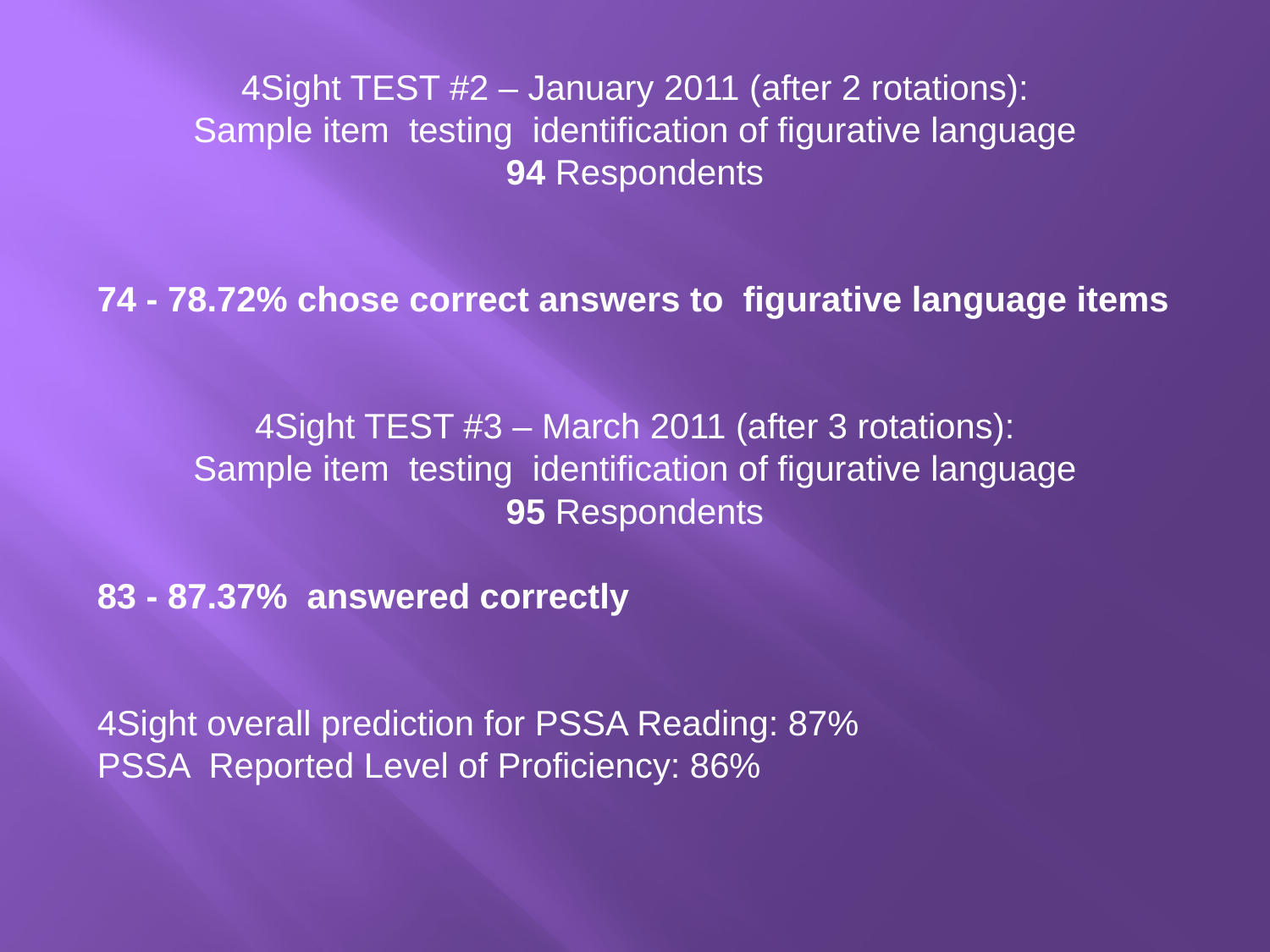

4Sight TEST #2 – January 2011 (after 2 rotations):
Sample item  testing  identification of figurative language
94 Respondents

74 - 78.72% chose correct answers to  figurative language items

4Sight TEST #3 – March 2011 (after 3 rotations):
Sample item  testing  identification of figurative language
95 Respondents

83 - 87.37%  answered correctly

4Sight overall prediction for PSSA Reading: 87%
PSSA  Reported Level of Proficiency: 86%